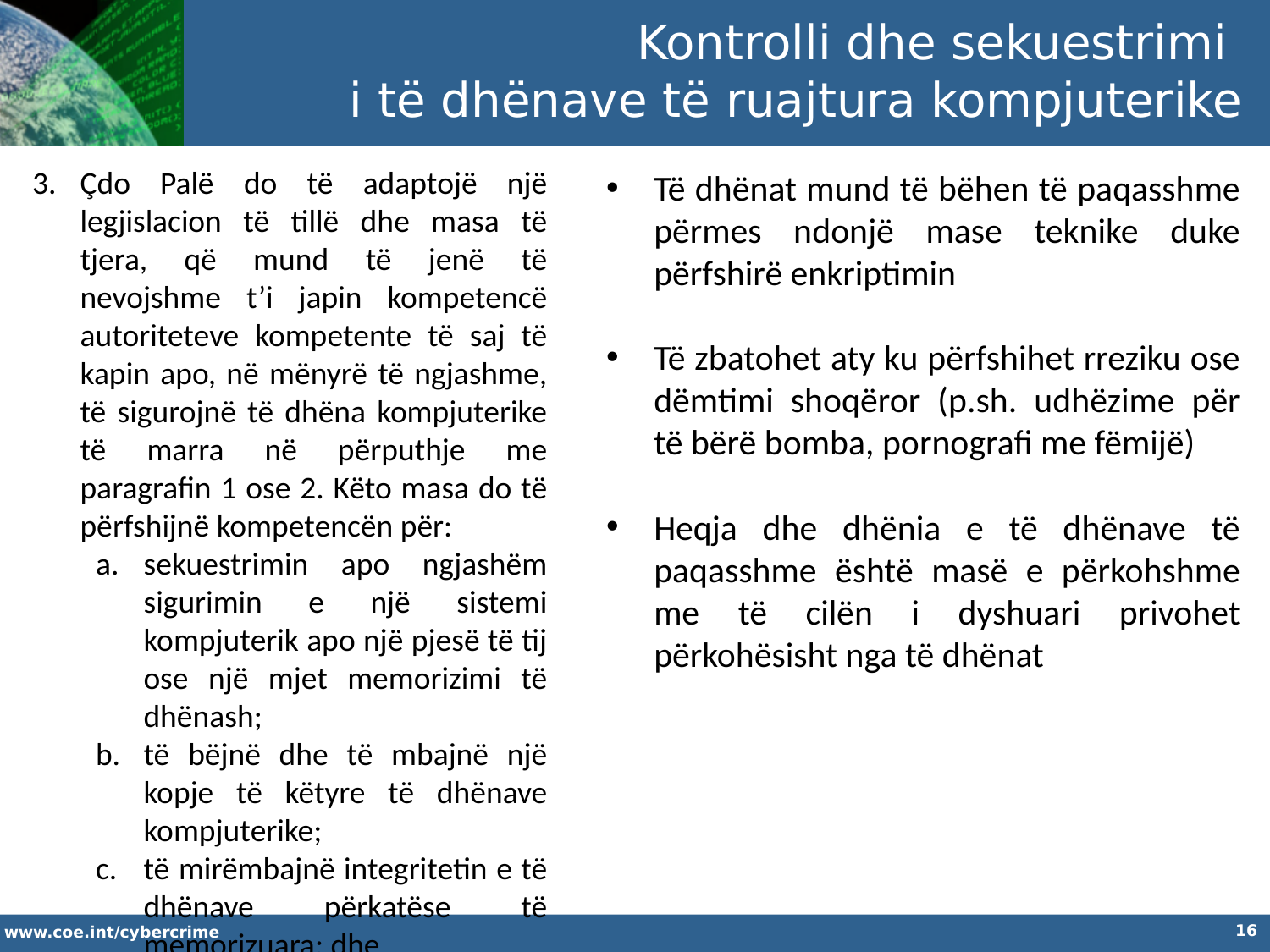

Kontrolli dhe sekuestrimi
i të dhënave të ruajtura kompjuterike
Çdo Palë do të adaptojë një legjislacion të tillë dhe masa të tjera, që mund të jenë të nevojshme t’i japin kompetencë autoriteteve kompetente të saj të kapin apo, në mënyrë të ngjashme, të sigurojnë të dhëna kompjuterike të marra në përputhje me paragrafin 1 ose 2. Këto masa do të përfshijnë kompetencën për:
sekuestrimin apo ngjashëm sigurimin e një sistemi kompjuterik apo një pjesë të tij ose një mjet memorizimi të dhënash;
të bëjnë dhe të mbajnë një kopje të këtyre të dhënave kompjuterike;
të mirëmbajnë integritetin e të dhënave përkatëse të memorizuara; dhe
 të bërë të paqasshme apo t’i heqë këto të dhëna kompjuterike nga sistemet kompjuterike në të cilat ka qasje.
Të dhënat mund të bëhen të paqasshme përmes ndonjë mase teknike duke përfshirë enkriptimin

Të zbatohet aty ku përfshihet rreziku ose dëmtimi shoqëror (p.sh. udhëzime për të bërë bomba, pornografi me fëmijë)

Heqja dhe dhënia e të dhënave të paqasshme është masë e përkohshme me të cilën i dyshuari privohet përkohësisht nga të dhënat